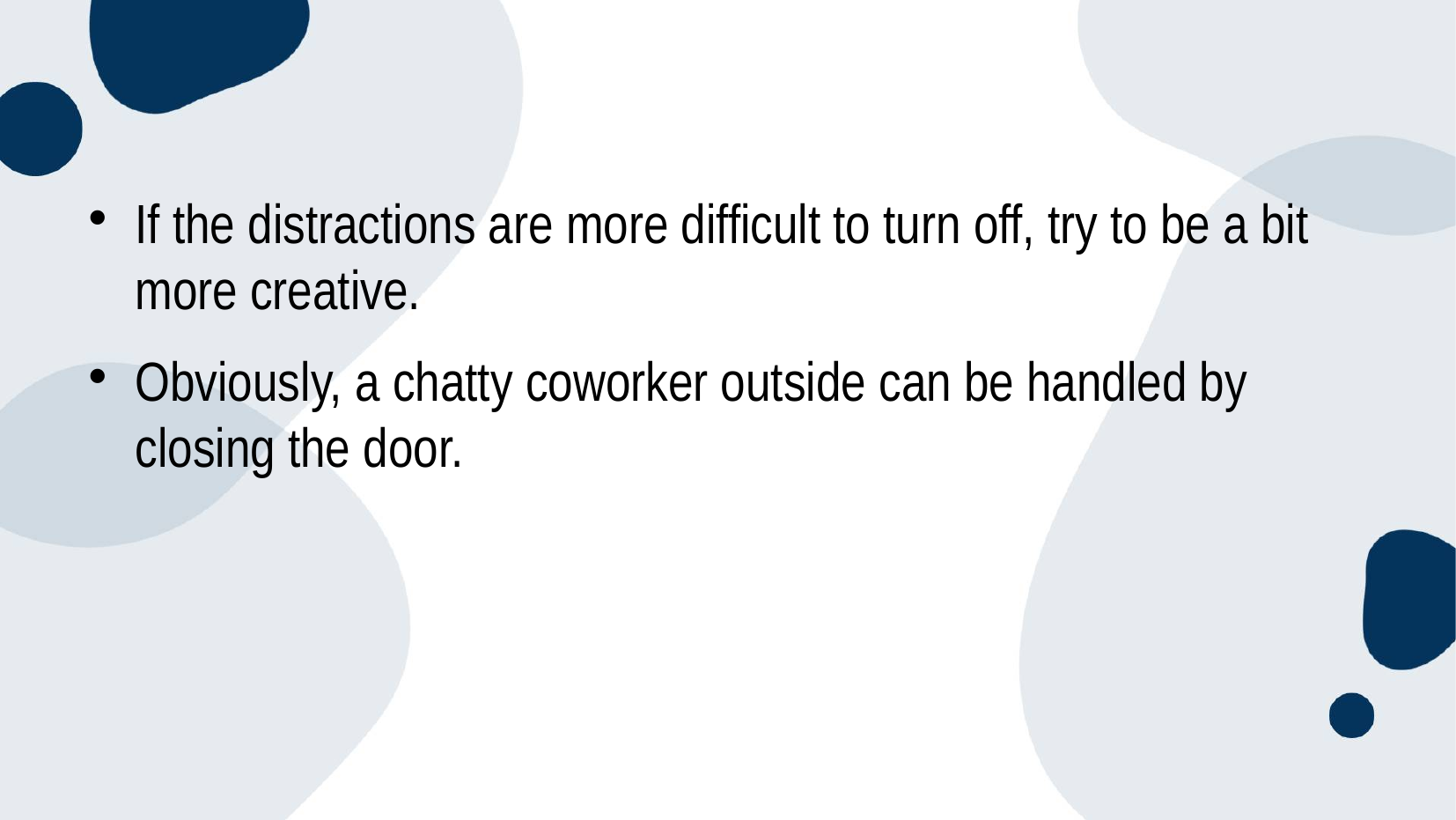

If the distractions are more difficult to turn off, try to be a bit more creative.
Obviously, a chatty coworker outside can be handled by closing the door.